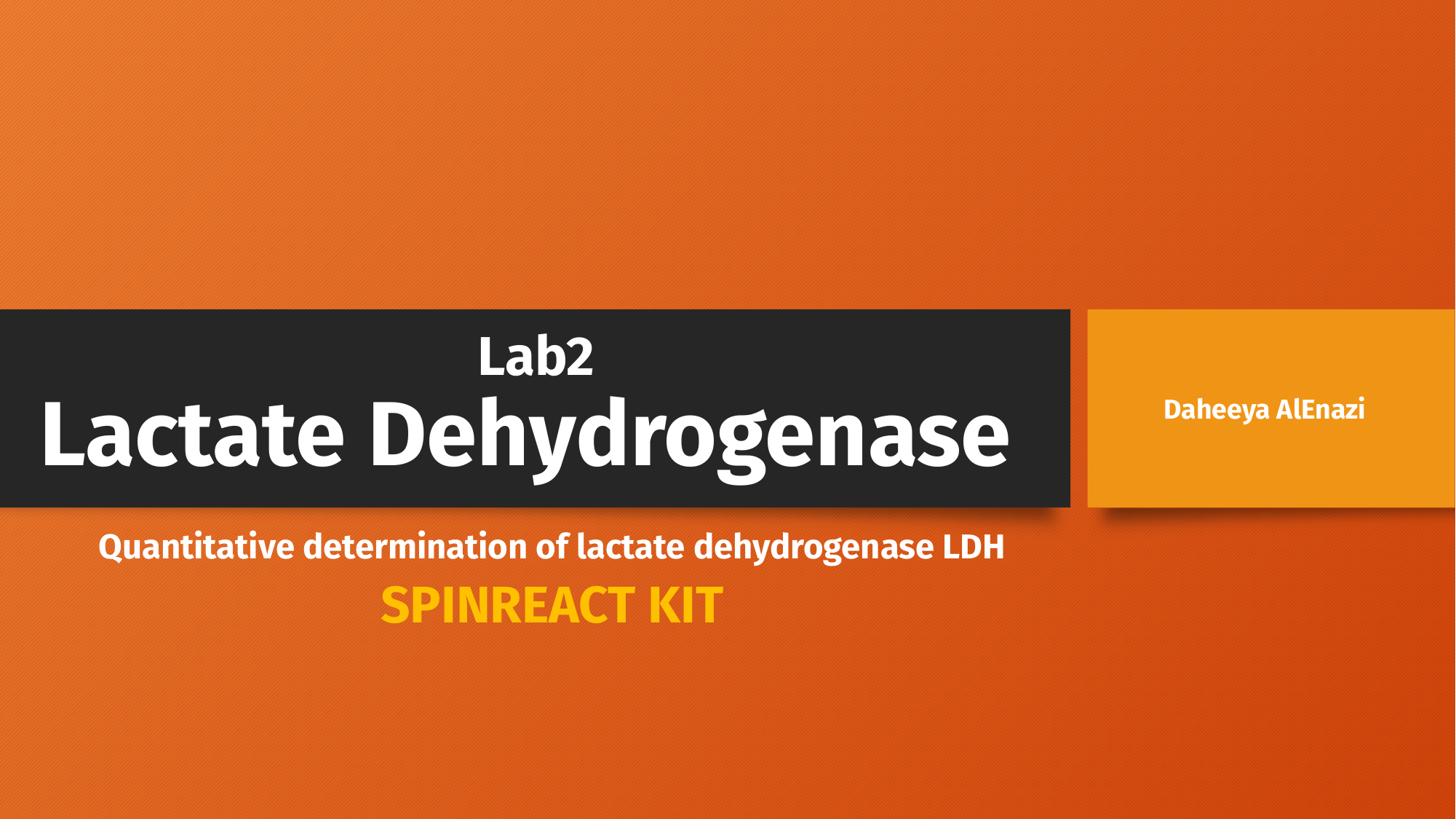

# Lab2 Lactate Dehydrogenase
Daheeya AlEnazi
Quantitative determination of lactate dehydrogenase LDH
SPINREACT KIT